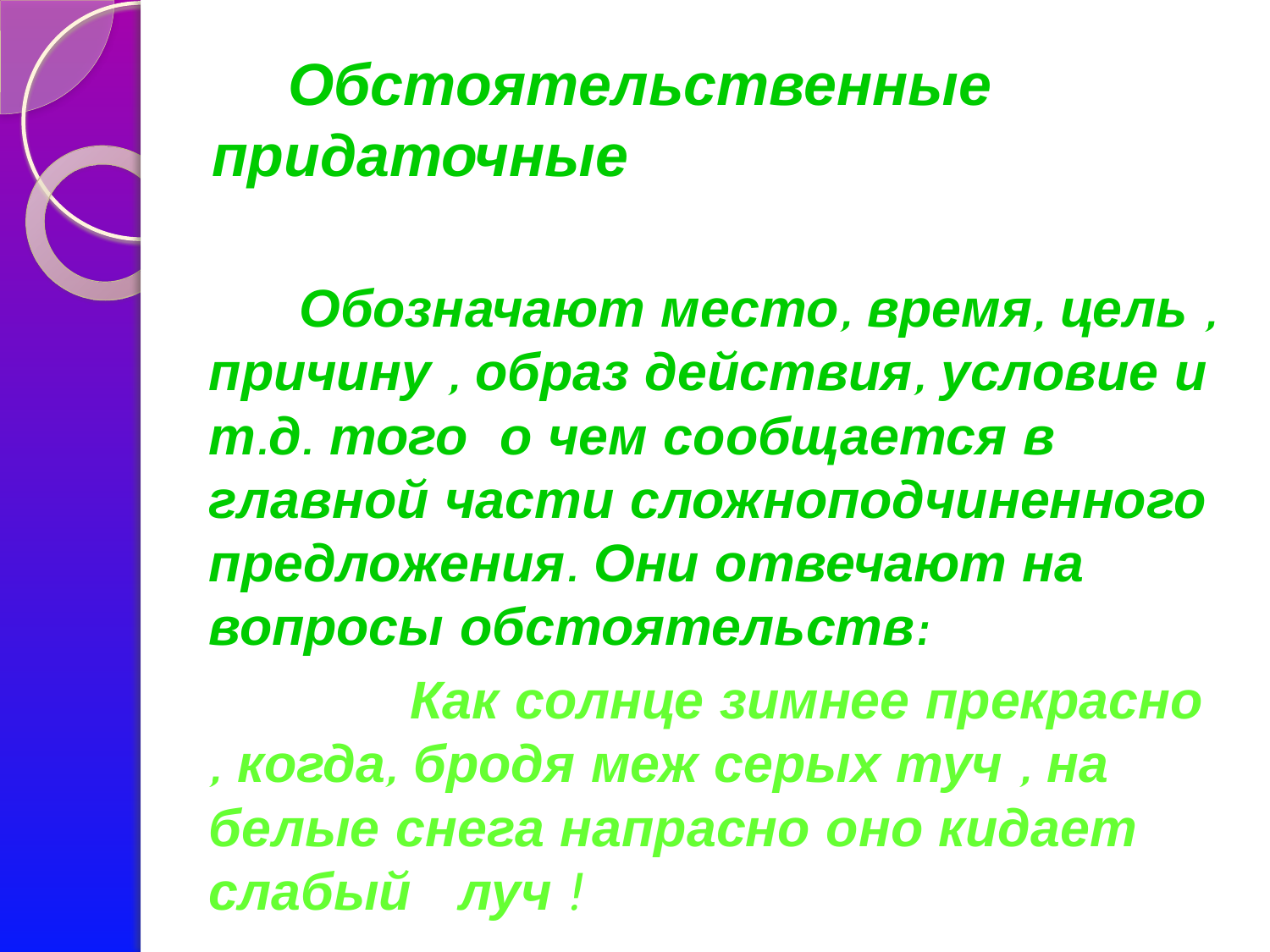

# Обстоятельственные придаточные
        Обозначают место, время, цель , причину , образ действия, условие и т.д. того  о чем сообщается в главной части сложноподчиненного предложения. Они отвечают на вопросы обстоятельств:
               Как солнце зимнее прекрасно , когда, бродя меж серых туч , на белые снега напрасно оно кидает слабый   луч !